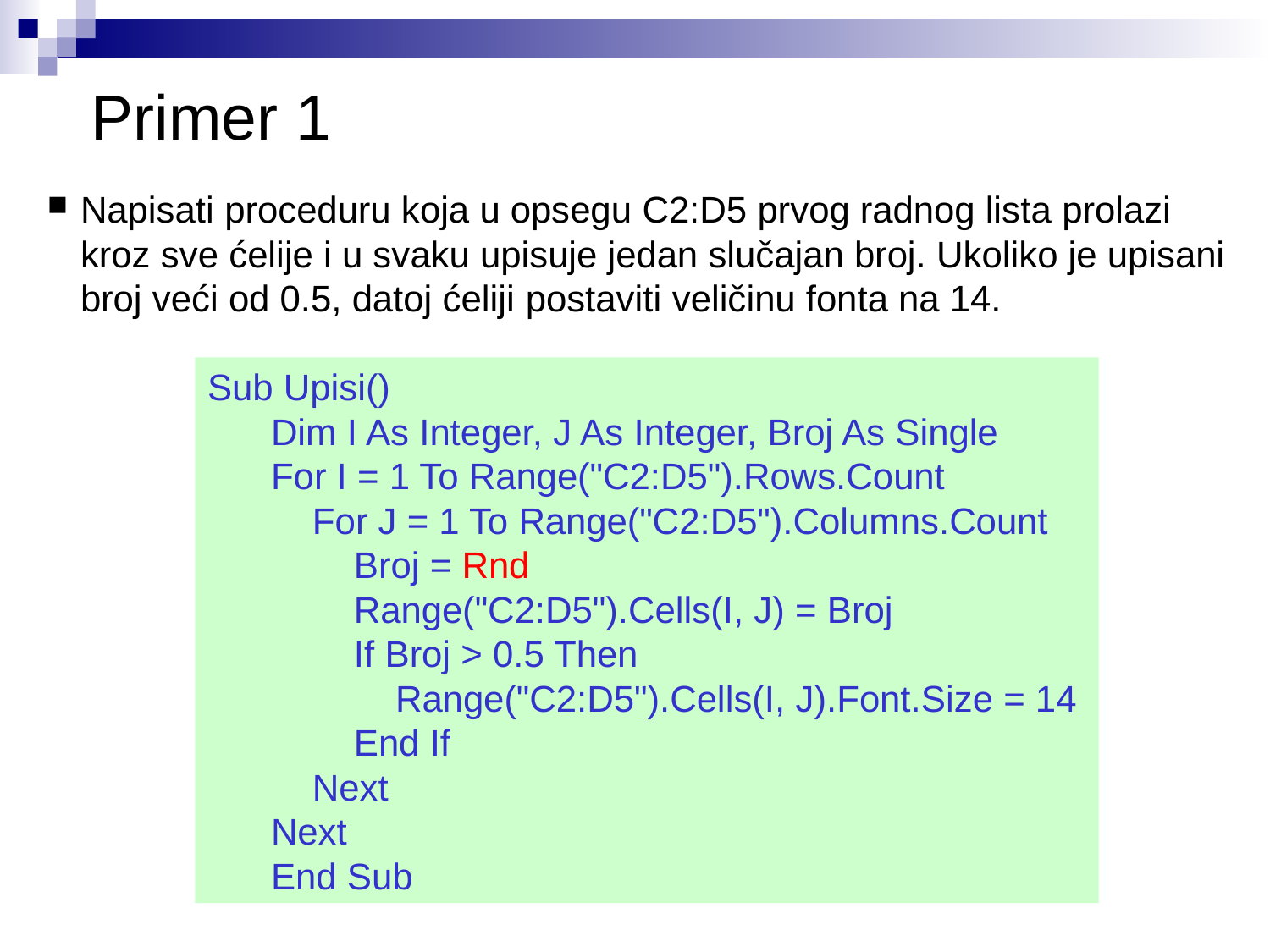

# Primer 1
Napisati proceduru koja u opsegu C2:D5 prvog radnog lista prolazi kroz sve ćelije i u svaku upisuje jedan slučajan broj. Ukoliko je upisani broj veći od 0.5, datoj ćeliji postaviti veličinu fonta na 14.
Sub Upisi()
Dim I As Integer, J As Integer, Broj As Single
For I = 1 To Range("C2:D5").Rows.Count
    For J = 1 To Range("C2:D5").Columns.Count
        Broj = Rnd
        Range("C2:D5").Cells(I, J) = Broj
        If Broj > 0.5 Then
            Range("C2:D5").Cells(I, J).Font.Size = 14
        End If
    Next
Next
End Sub